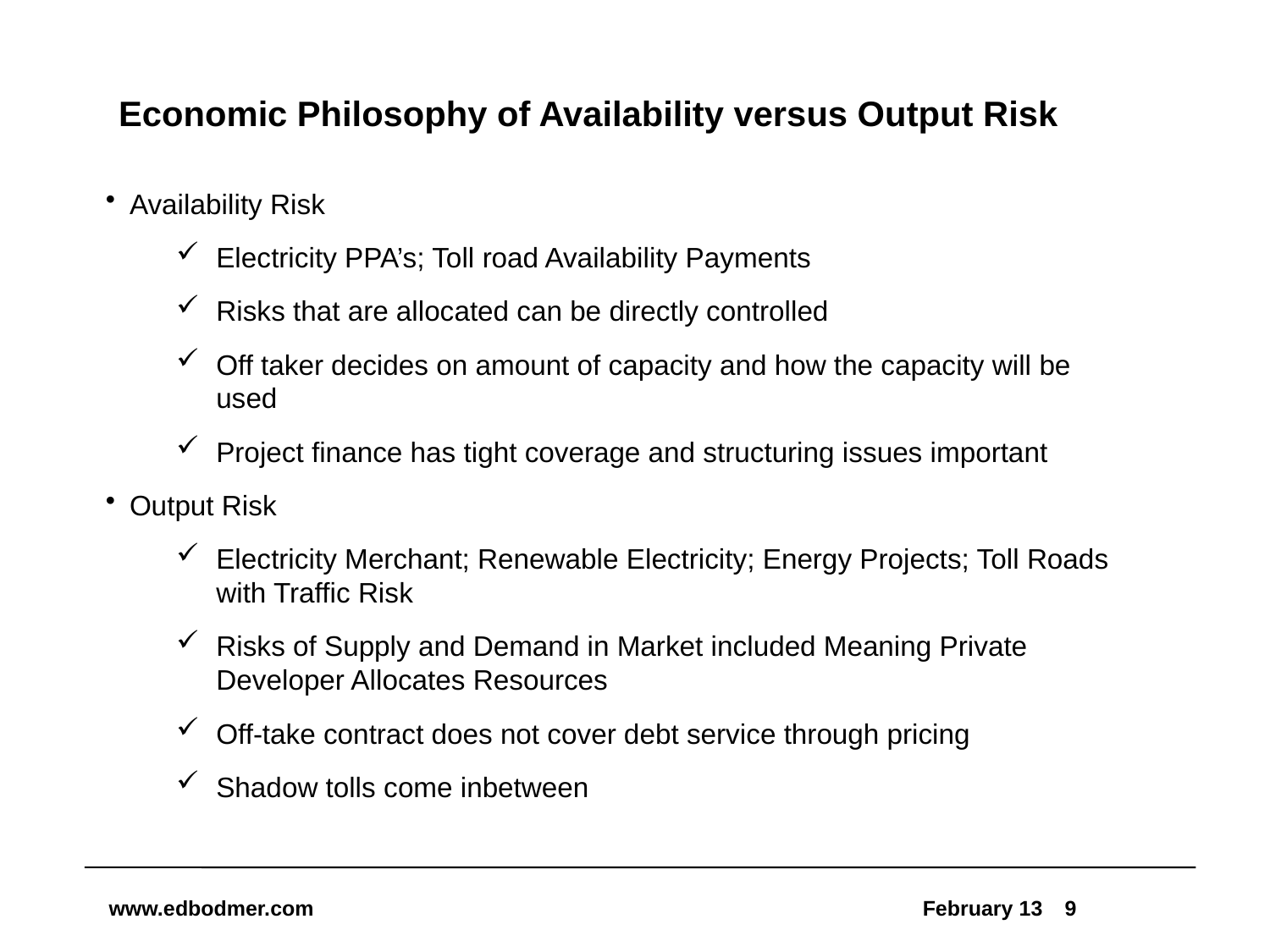

# Economic Philosophy of Availability versus Output Risk
Availability Risk
Electricity PPA’s; Toll road Availability Payments
Risks that are allocated can be directly controlled
Off taker decides on amount of capacity and how the capacity will be used
Project finance has tight coverage and structuring issues important
Output Risk
Electricity Merchant; Renewable Electricity; Energy Projects; Toll Roads with Traffic Risk
Risks of Supply and Demand in Market included Meaning Private Developer Allocates Resources
Off-take contract does not cover debt service through pricing
Shadow tolls come inbetween